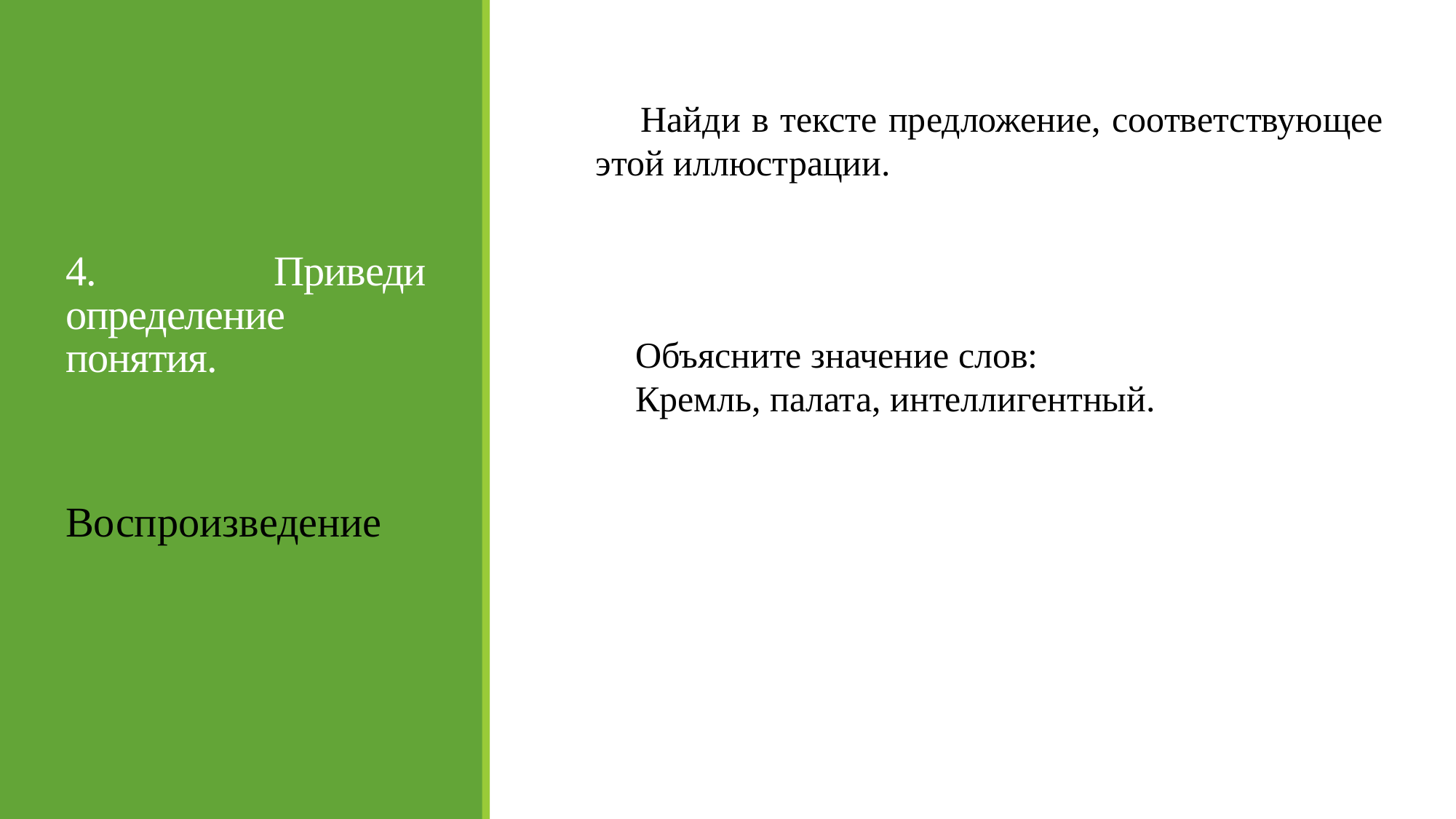

# 4. Приведи определение понятия.
    Найди в тексте предложение, соответствующее этой иллюстрации.

Объясните значение слов:
Кремль, палата, интеллигентный.

Воспроизведение